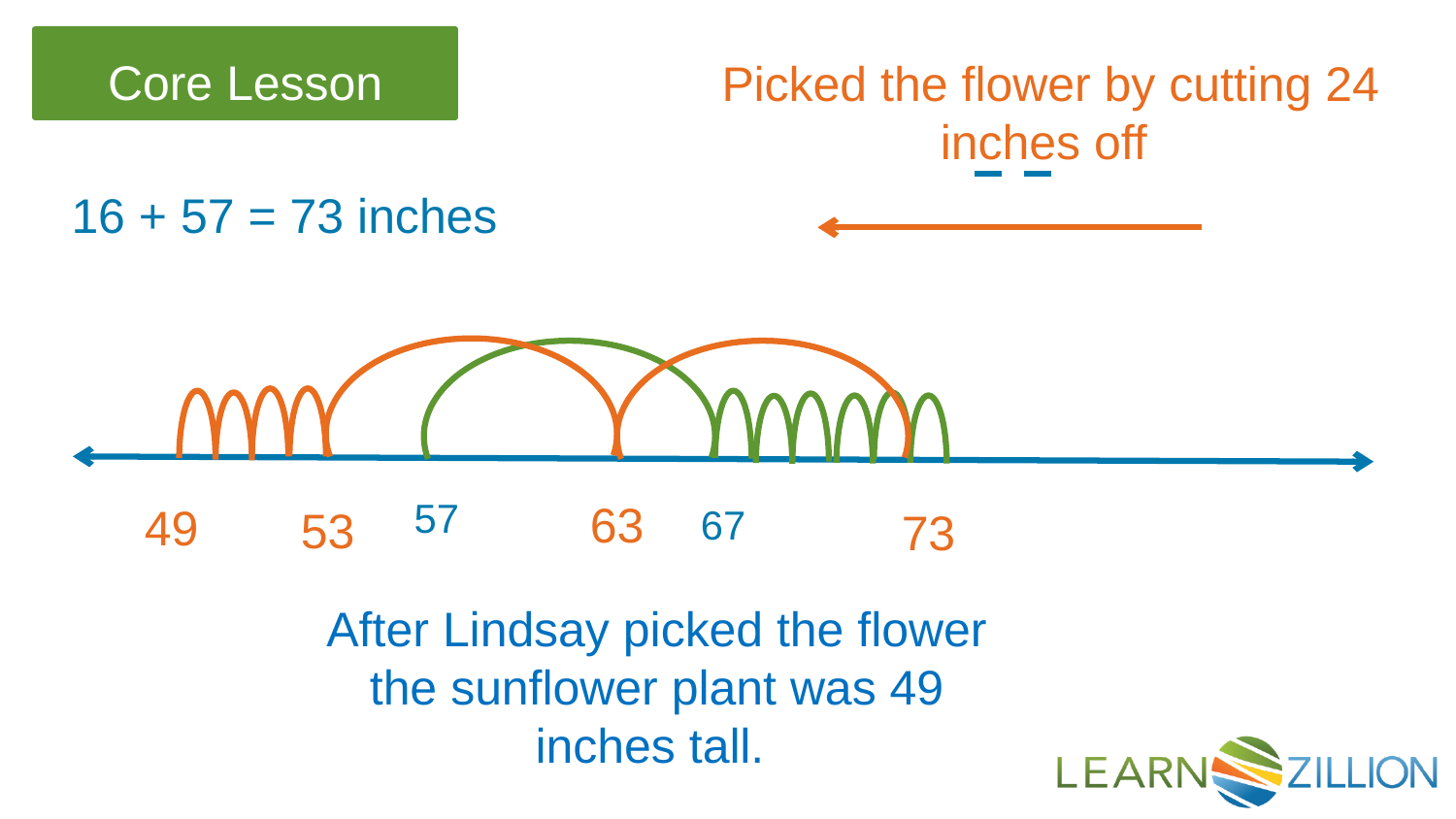

Picked the flower by cutting 24 inches off
16 + 57 = 73 inches

57
63
49
67
53
73
After Lindsay picked the flower the sunflower plant was 49 inches tall.